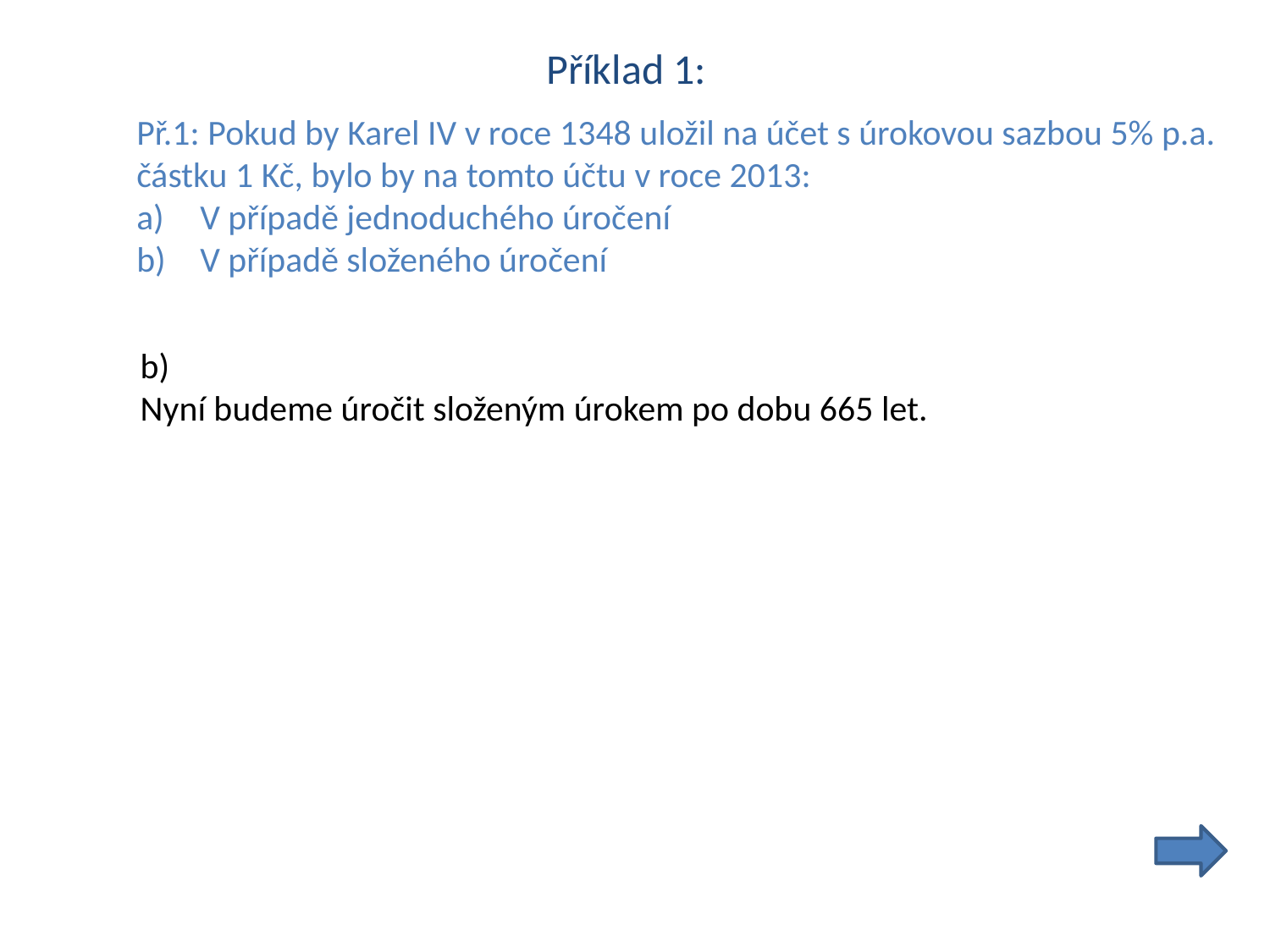

Příklad 1:
Př.1: Pokud by Karel IV v roce 1348 uložil na účet s úrokovou sazbou 5% p.a.
částku 1 Kč, bylo by na tomto účtu v roce 2013:
V případě jednoduchého úročení
V případě složeného úročení

b)
Nyní budeme úročit složeným úrokem po dobu 665 let.